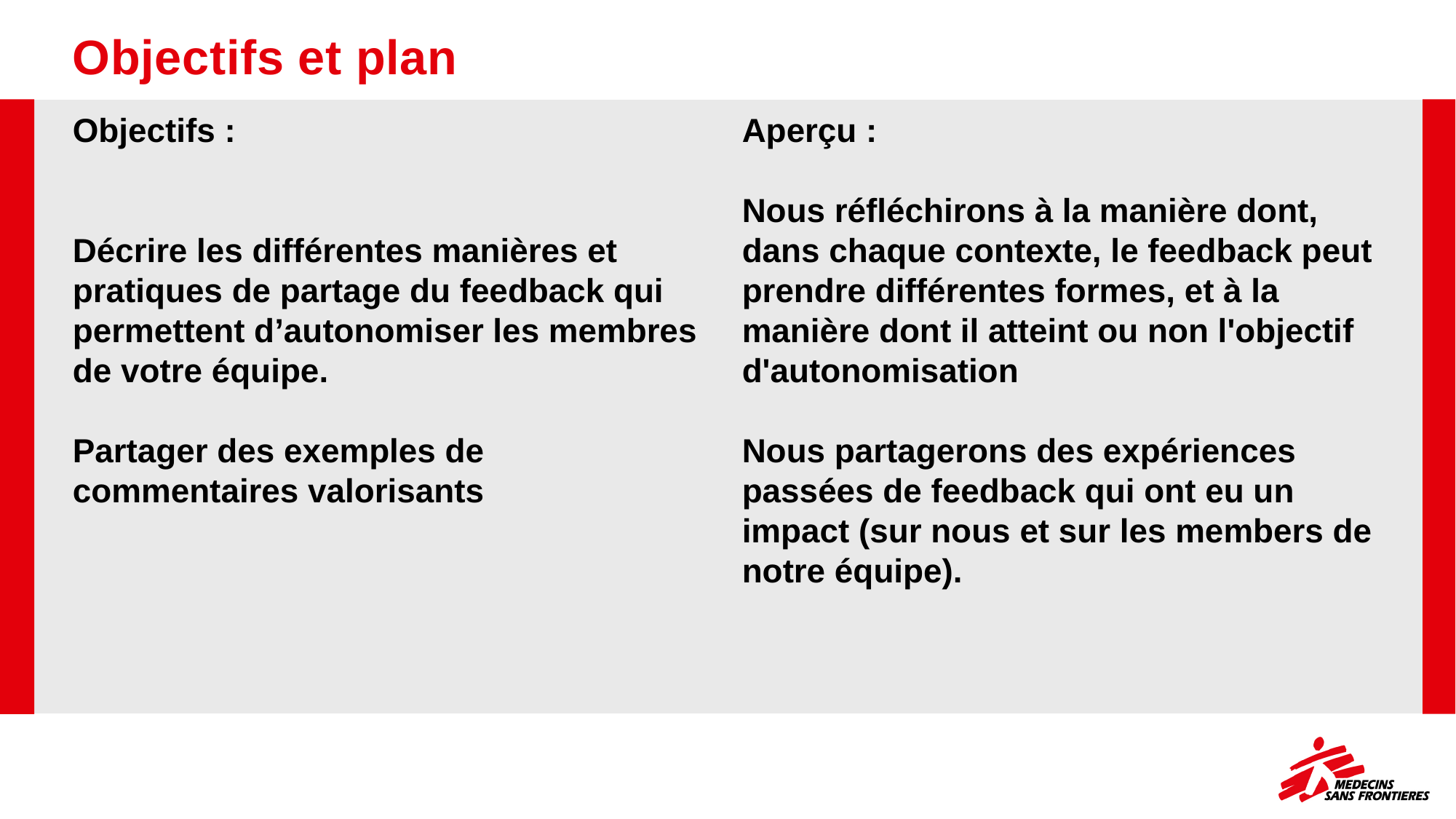

# Objectifs et plan
Objectifs :

Décrire les différentes manières et pratiques de partage du feedback qui permettent d’autonomiser les membres de votre équipe.

Partager des exemples de commentaires valorisants

Aperçu :

Nous réfléchirons à la manière dont, dans chaque contexte, le feedback peut prendre différentes formes, et à la manière dont il atteint ou non l'objectif d'autonomisation

Nous partagerons des expériences passées de feedback qui ont eu un impact (sur nous et sur les members de notre équipe).